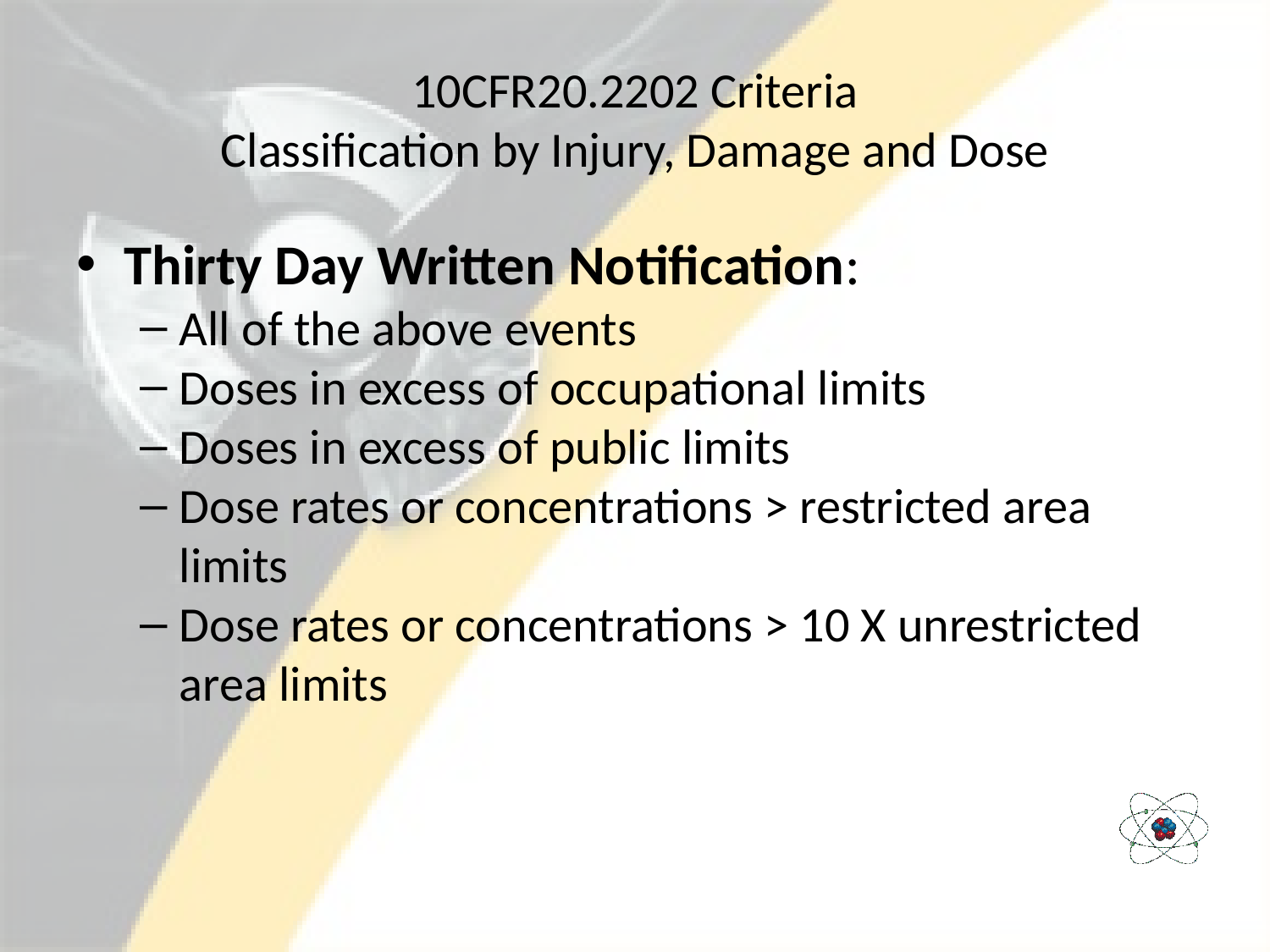

# 10CFR20.2202 Criteria Classification by Injury, Damage and Dose
Thirty Day Written Notification:
All of the above events
Doses in excess of occupational limits
Doses in excess of public limits
Dose rates or concentrations > restricted area limits
Dose rates or concentrations > 10 X unrestricted area limits